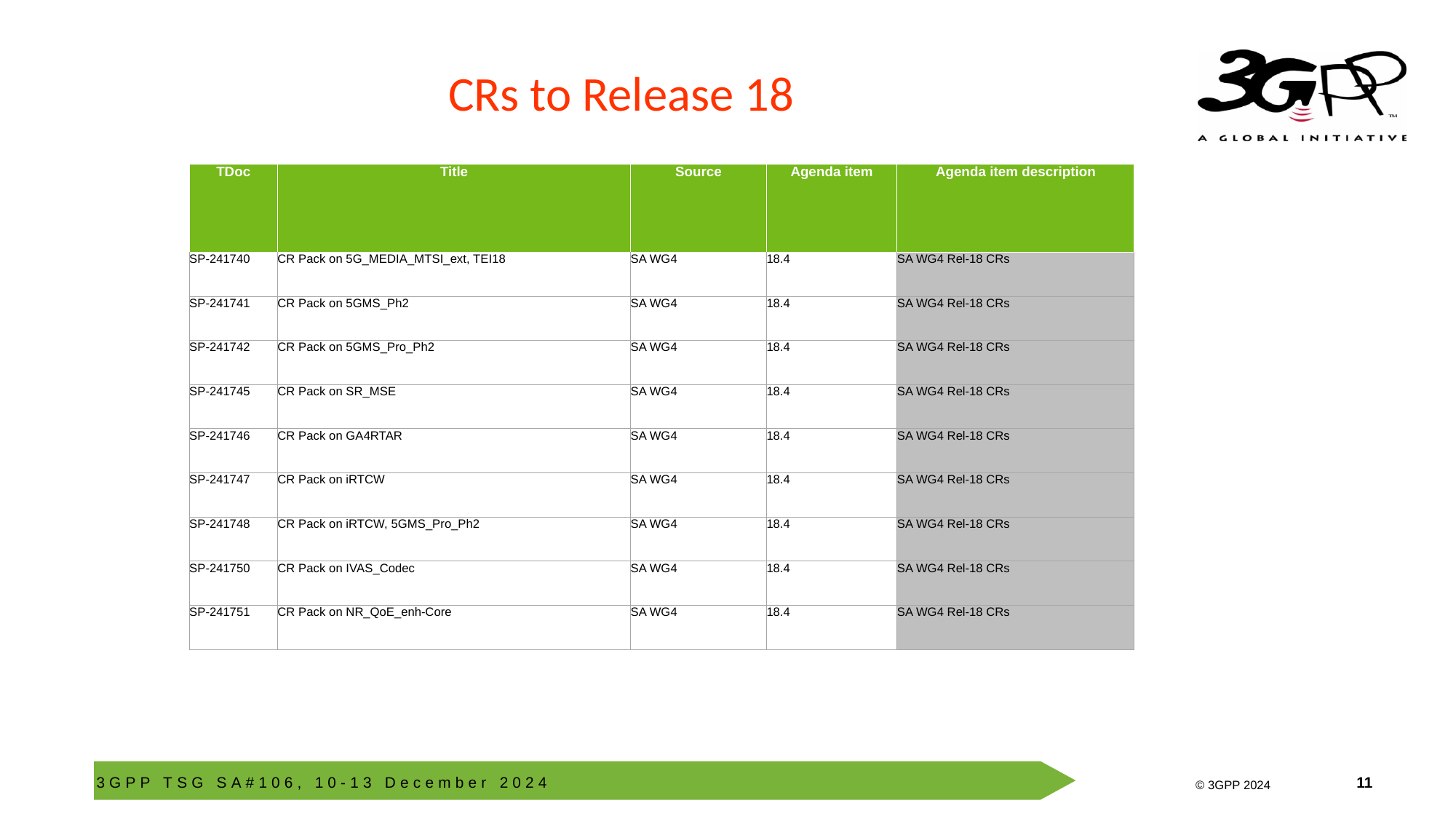

# CRs to Release 18
| TDoc | Title | Source | Agenda item | Agenda item description |
| --- | --- | --- | --- | --- |
| SP-241740 | CR Pack on 5G\_MEDIA\_MTSI\_ext, TEI18 | SA WG4 | 18.4 | SA WG4 Rel-18 CRs |
| SP-241741 | CR Pack on 5GMS\_Ph2 | SA WG4 | 18.4 | SA WG4 Rel-18 CRs |
| SP-241742 | CR Pack on 5GMS\_Pro\_Ph2 | SA WG4 | 18.4 | SA WG4 Rel-18 CRs |
| SP-241745 | CR Pack on SR\_MSE | SA WG4 | 18.4 | SA WG4 Rel-18 CRs |
| SP-241746 | CR Pack on GA4RTAR | SA WG4 | 18.4 | SA WG4 Rel-18 CRs |
| SP-241747 | CR Pack on iRTCW | SA WG4 | 18.4 | SA WG4 Rel-18 CRs |
| SP-241748 | CR Pack on iRTCW, 5GMS\_Pro\_Ph2 | SA WG4 | 18.4 | SA WG4 Rel-18 CRs |
| SP-241750 | CR Pack on IVAS\_Codec | SA WG4 | 18.4 | SA WG4 Rel-18 CRs |
| SP-241751 | CR Pack on NR\_QoE\_enh-Core | SA WG4 | 18.4 | SA WG4 Rel-18 CRs |